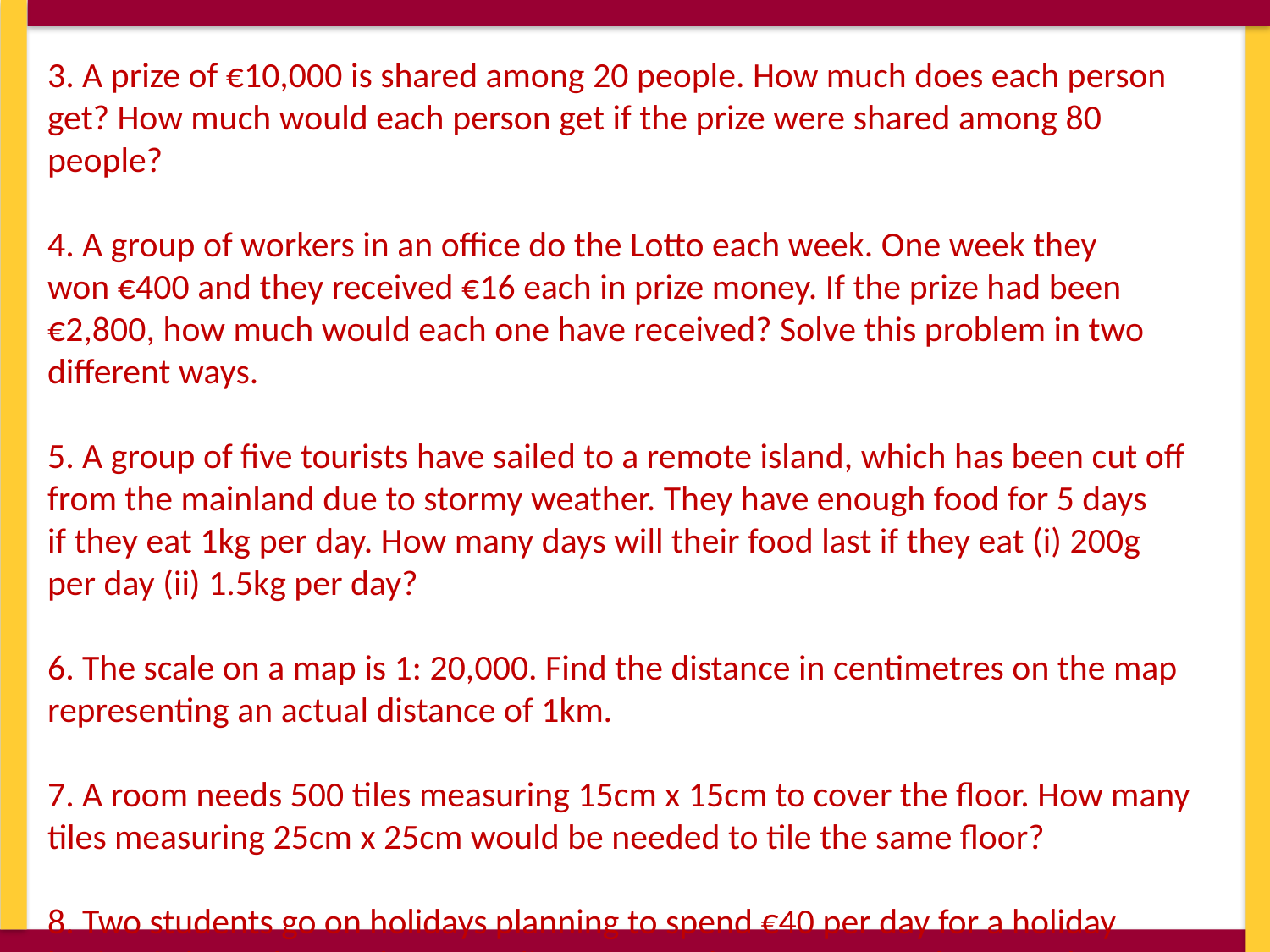

3. A prize of €10,000 is shared among 20 people. How much does each person
get? How much would each person get if the prize were shared among 80
people?

4. A group of workers in an office do the Lotto each week. One week they
won €400 and they received €16 each in prize money. If the prize had been
€2,800, how much would each one have received? Solve this problem in two
different ways.

5. A group of five tourists have sailed to a remote island, which has been cut off
from the mainland due to stormy weather. They have enough food for 5 days
if they eat 1kg per day. How many days will their food last if they eat (i) 200g
per day (ii) 1.5kg per day?

6. The scale on a map is 1: 20,000. Find the distance in centimetres on the map
representing an actual distance of 1km.

7. A room needs 500 tiles measuring 15cm x 15cm to cover the floor. How many
tiles measuring 25cm x 25cm would be needed to tile the same floor?

8. Two students go on holidays planning to spend €40 per day for a holiday
lasting 8 days. They end up spending €60 per day. How many days can the
money last at this rate of spending?
9. Mark drives home in 2 hours if he drives at an average speed of 75km/h. If he
drives at an average speed of 80km/h, how long will the journey take him?
10. The water supply for a community is stored in a water tower. A pumping
station can fill the tower’s tank at 600 litres per minute in 3 hours if no water
is being drawn from the tank. How long will the tank take to fill if water
is being drawn off at the rate of (i) 200 litres per minute (ii) 400 litres per
minute?